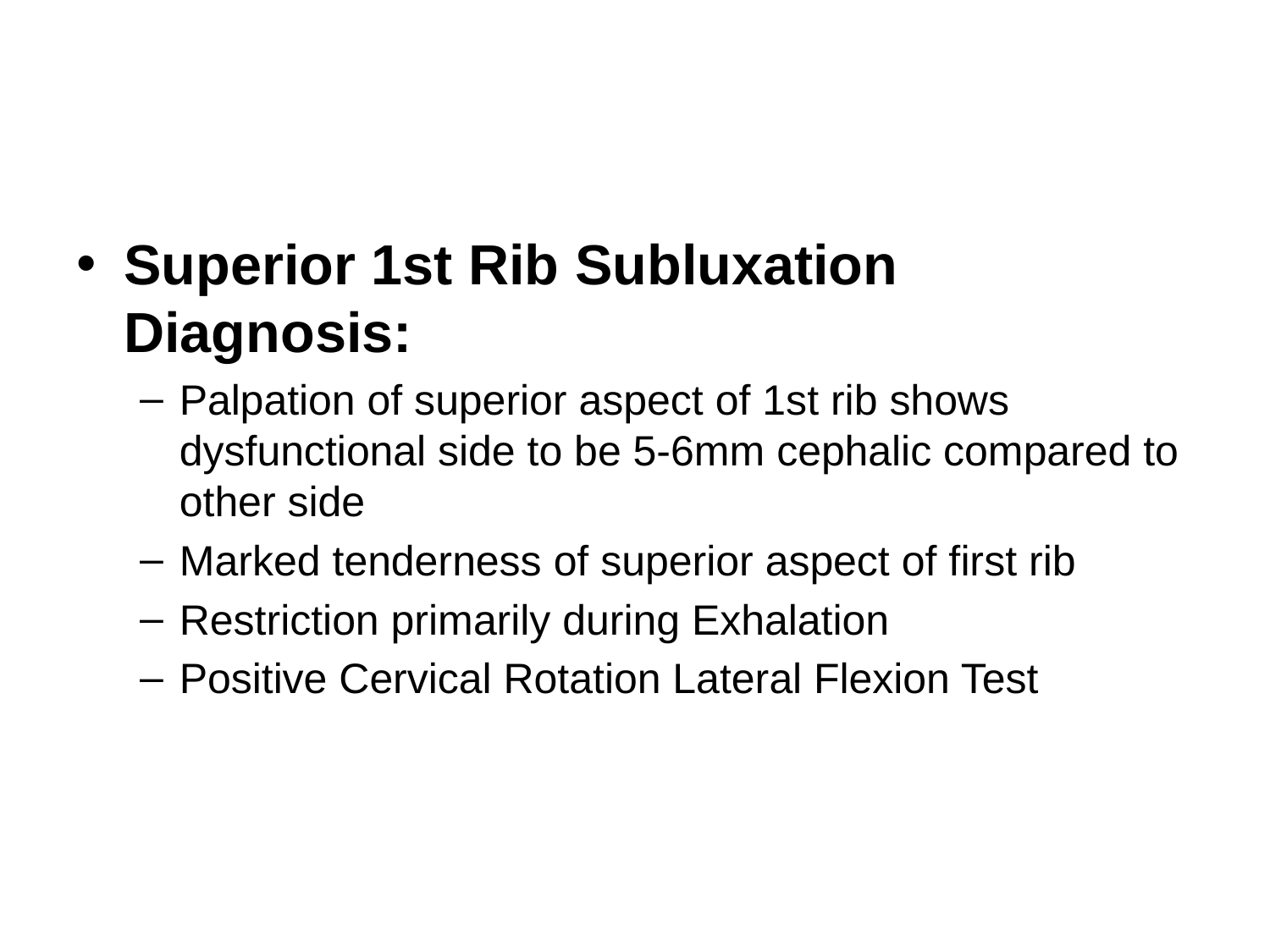

#
Superior 1st Rib Subluxation Diagnosis:
Palpation of superior aspect of 1st rib shows dysfunctional side to be 5-6mm cephalic compared to other side
Marked tenderness of superior aspect of first rib
Restriction primarily during Exhalation
Positive Cervical Rotation Lateral Flexion Test